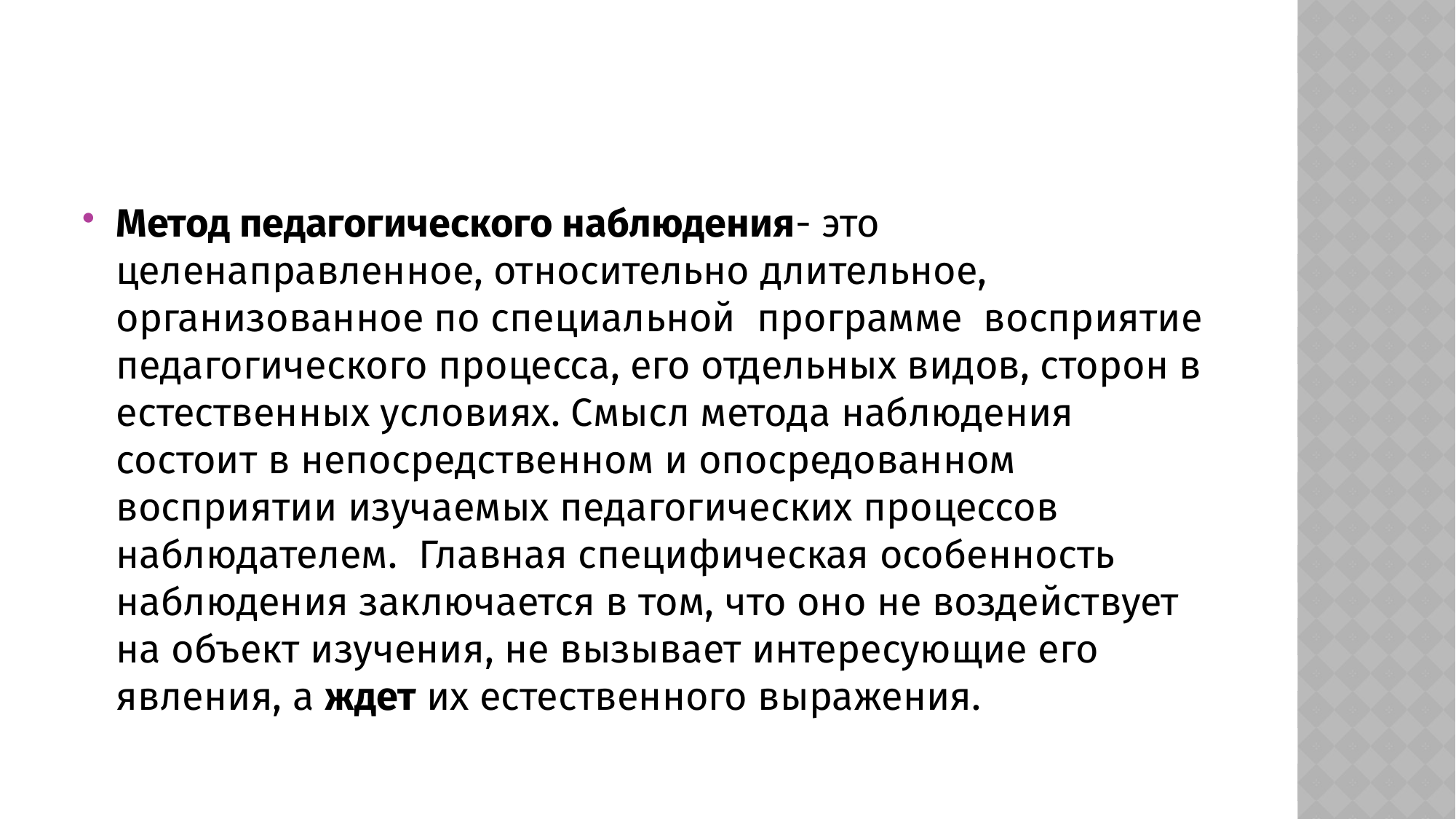

#
Метод педагогического наблюдения- это целенаправленное, относительно длительное, организованное по специальной  программе  восприятие педагогического процесса, его отдельных видов, сторон в естественных условиях. Смысл метода наблюдения состоит в непосредственном и опосредованном восприятии изучаемых педагогических процессов наблюдателем.  Главная специфическая особенность наблюдения заключается в том, что оно не воздействует на объект изучения, не вызывает интересующие его явления, а ждет их естественного выражения.